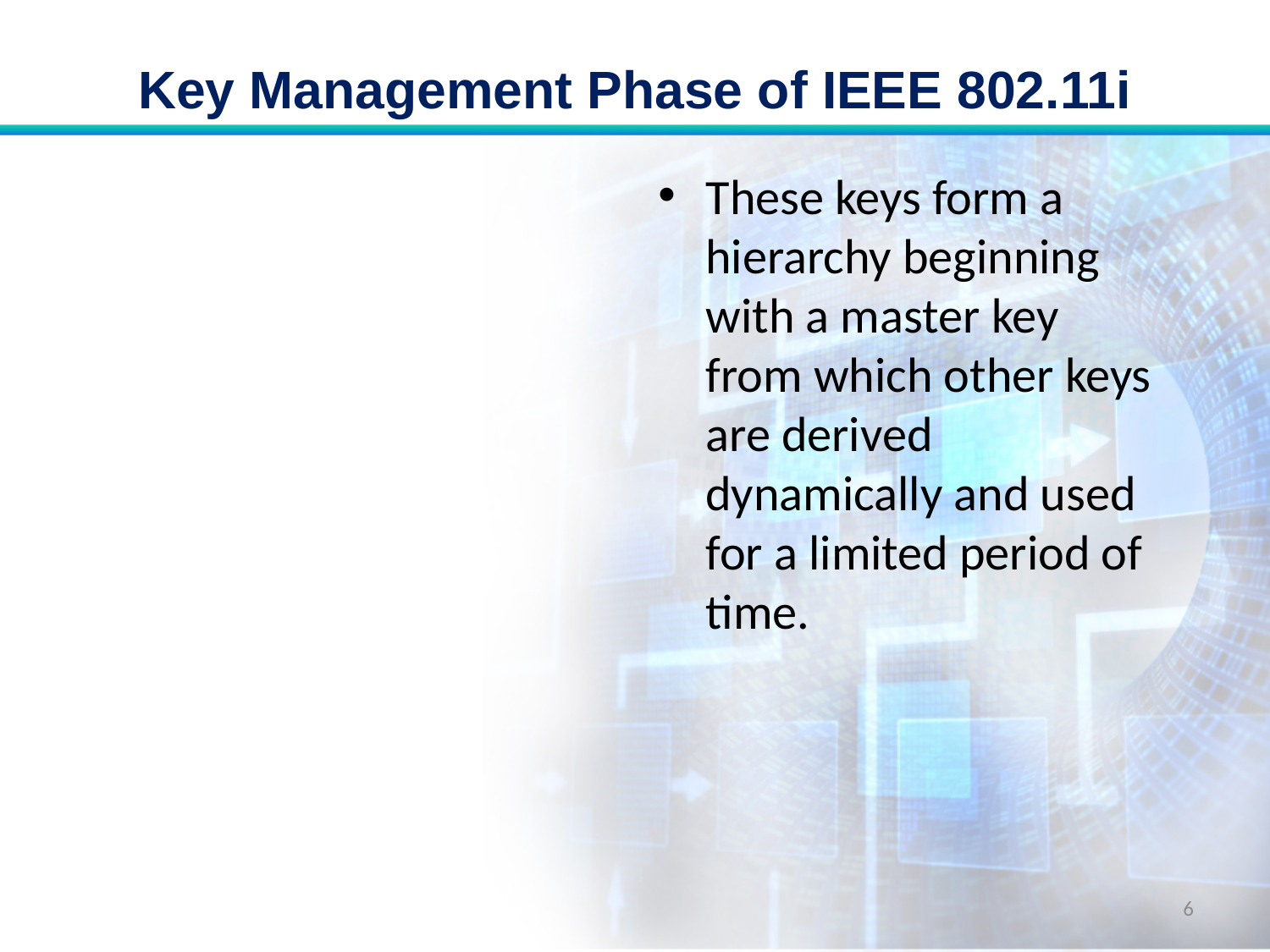

# Key Management Phase of IEEE 802.11i
These keys form a hierarchy beginning with a master key from which other keys are derived dynamically and used for a limited period of time.
6